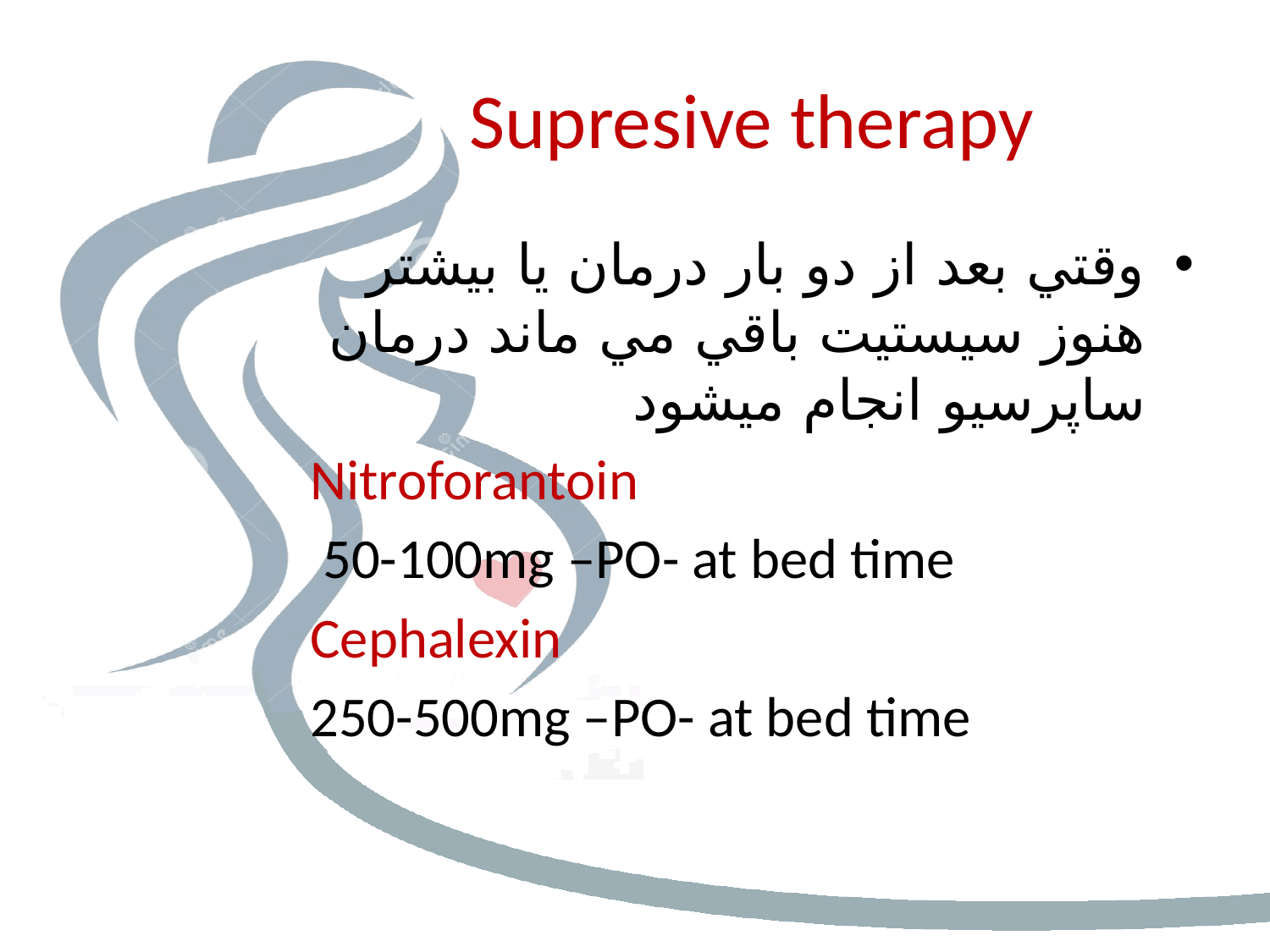

# Supresive therapy
وقتي بعد از دو بار درمان يا بيشتر هنوز سيستيت باقي مي ماند درمان ساپرسيو انجام ميشود
Nitroforantoin
 50-100mg –PO- at bed time
Cephalexin
250-500mg –PO- at bed time